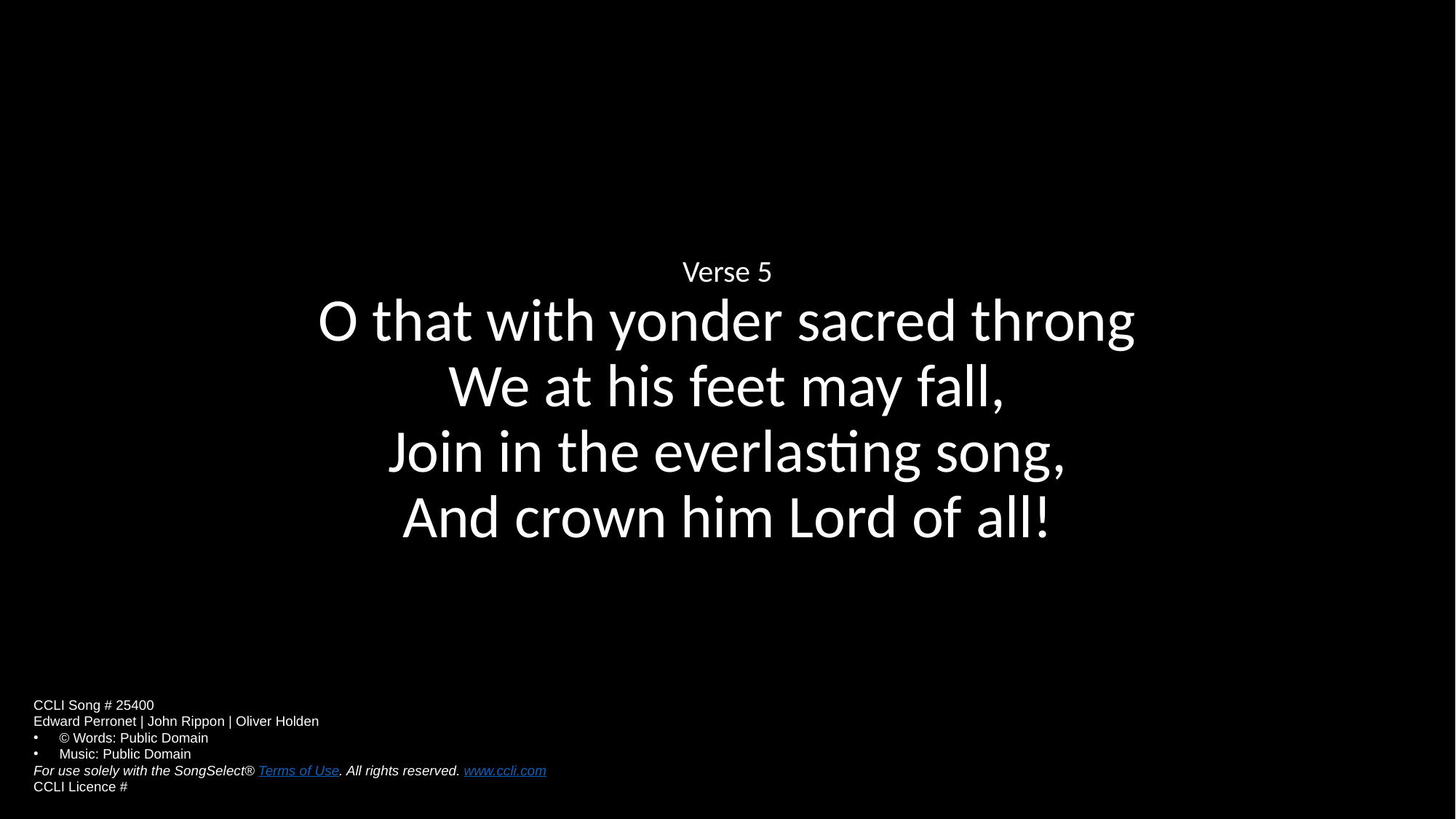

Verse 5
O that with yonder sacred throng
We at his feet may fall,
Join in the everlasting song,
And crown him Lord of all!
CCLI Song # 25400
Edward Perronet | John Rippon | Oliver Holden
© Words: Public Domain
Music: Public Domain
For use solely with the SongSelect® Terms of Use. All rights reserved. www.ccli.com
CCLI Licence #